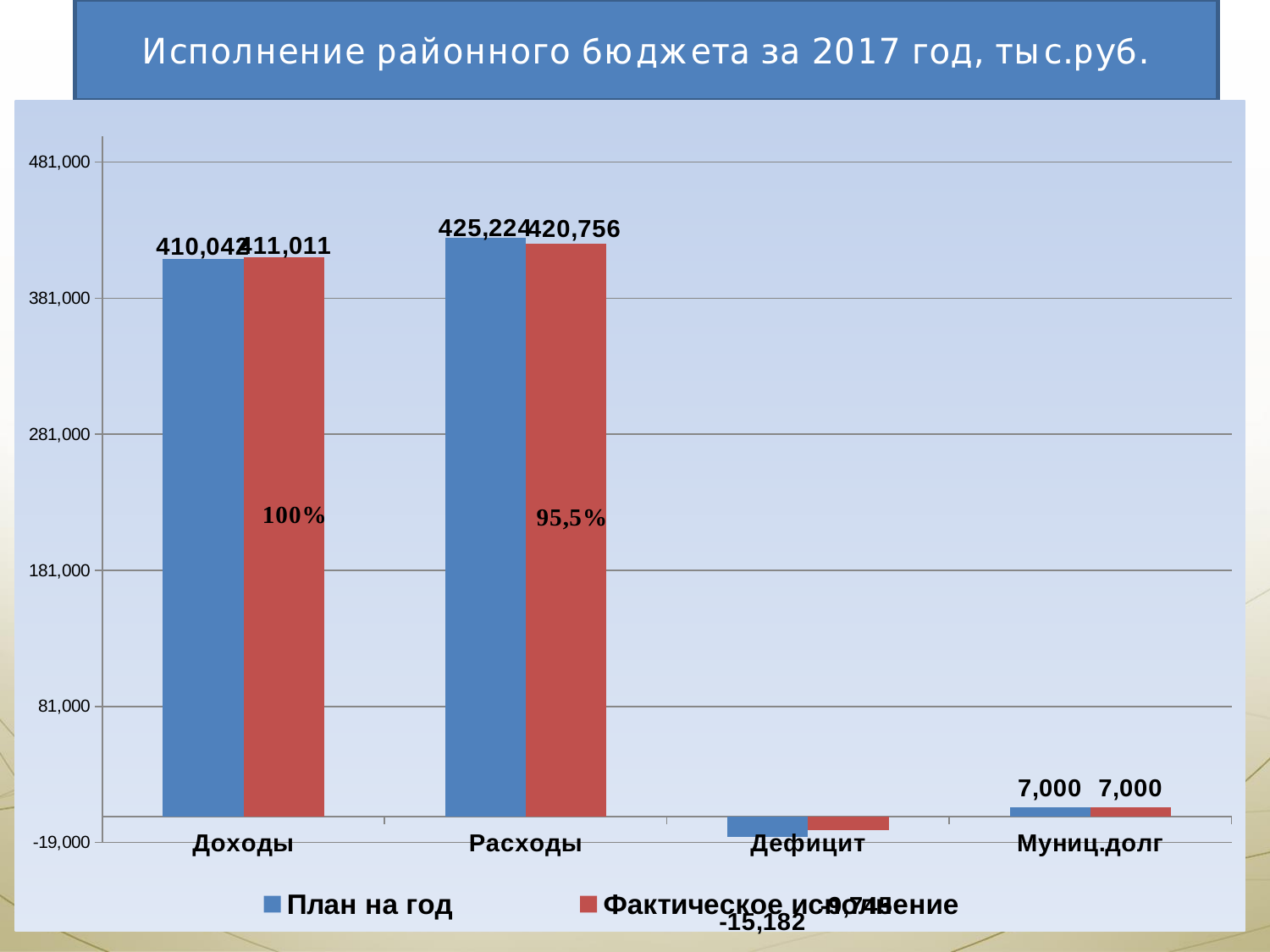

Исполнение районного бюджета за 2017 год, тыс.руб.

### Chart

| Category | План на год | Фактическое исполнение |
|---|---|---|
| Доходы | 410042.0 | 411011.0 |
| Расходы | 425224.0 | 420756.0 |
| Дефицит | -15182.0 | -9745.0 |
| Муниц.долг | 7000.0 | 7000.0 |
31